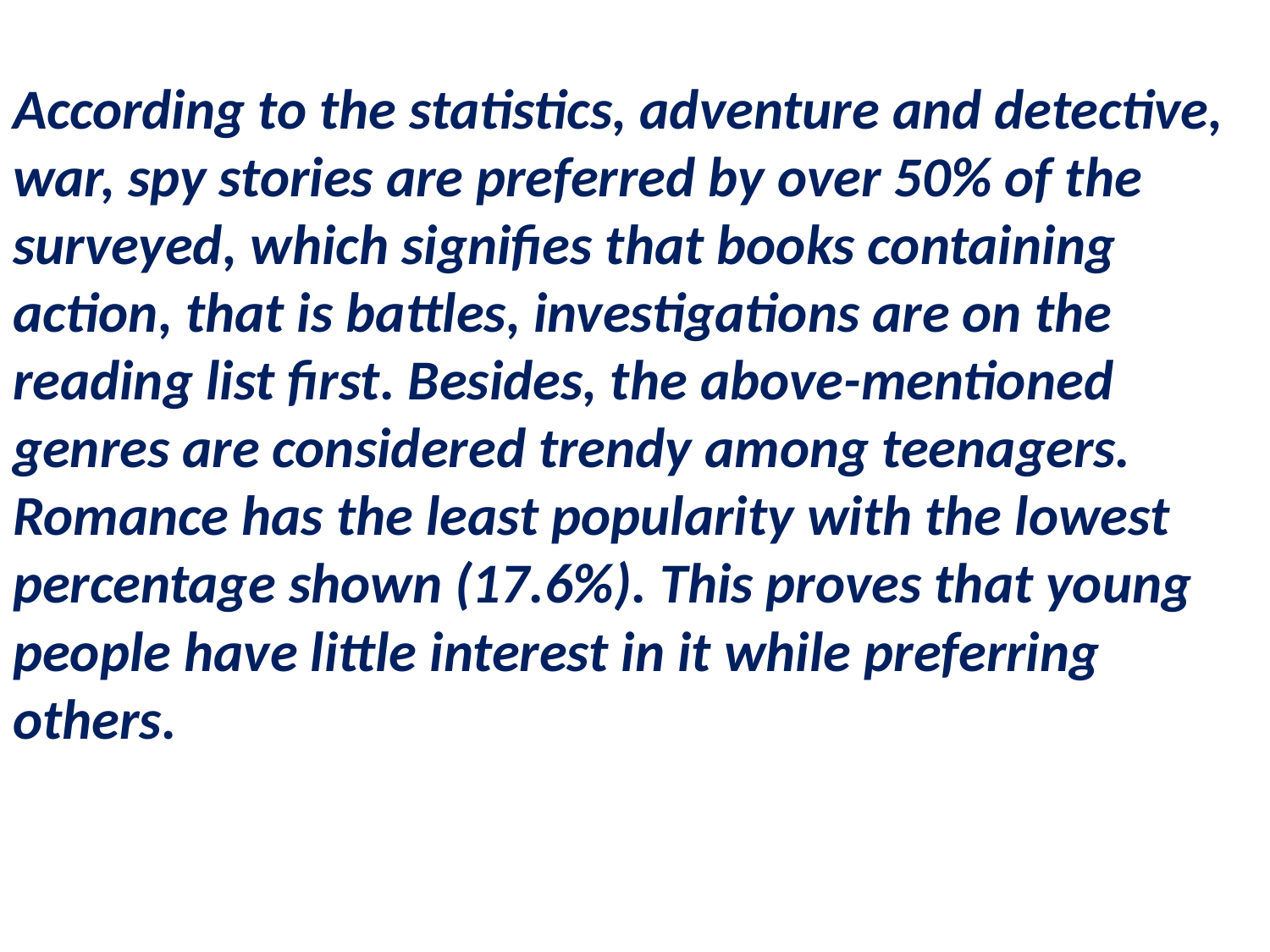

#
According to the statistics, adventure and detective, war, spy stories are preferred by over 50% of the surveyed, which signifies that books containing action, that is battles, investigations are on the reading list first. Besides, the above-mentioned genres are considered trendy among teenagers. Romance has the least popularity with the lowest percentage shown (17.6%). This proves that young people have little interest in it while preferring others.